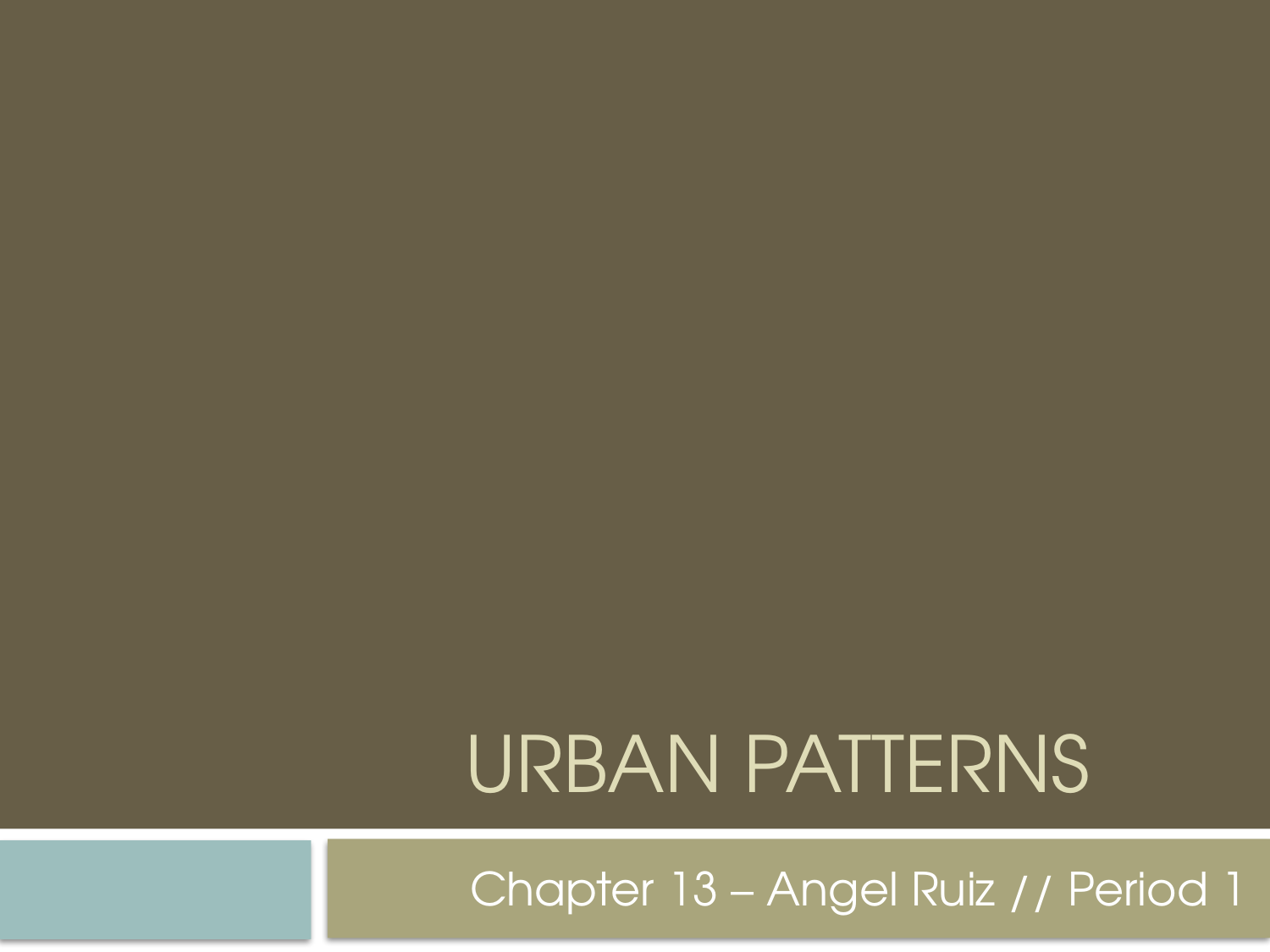

# Urban patterns
Chapter 13 – Angel Ruiz // Period 1